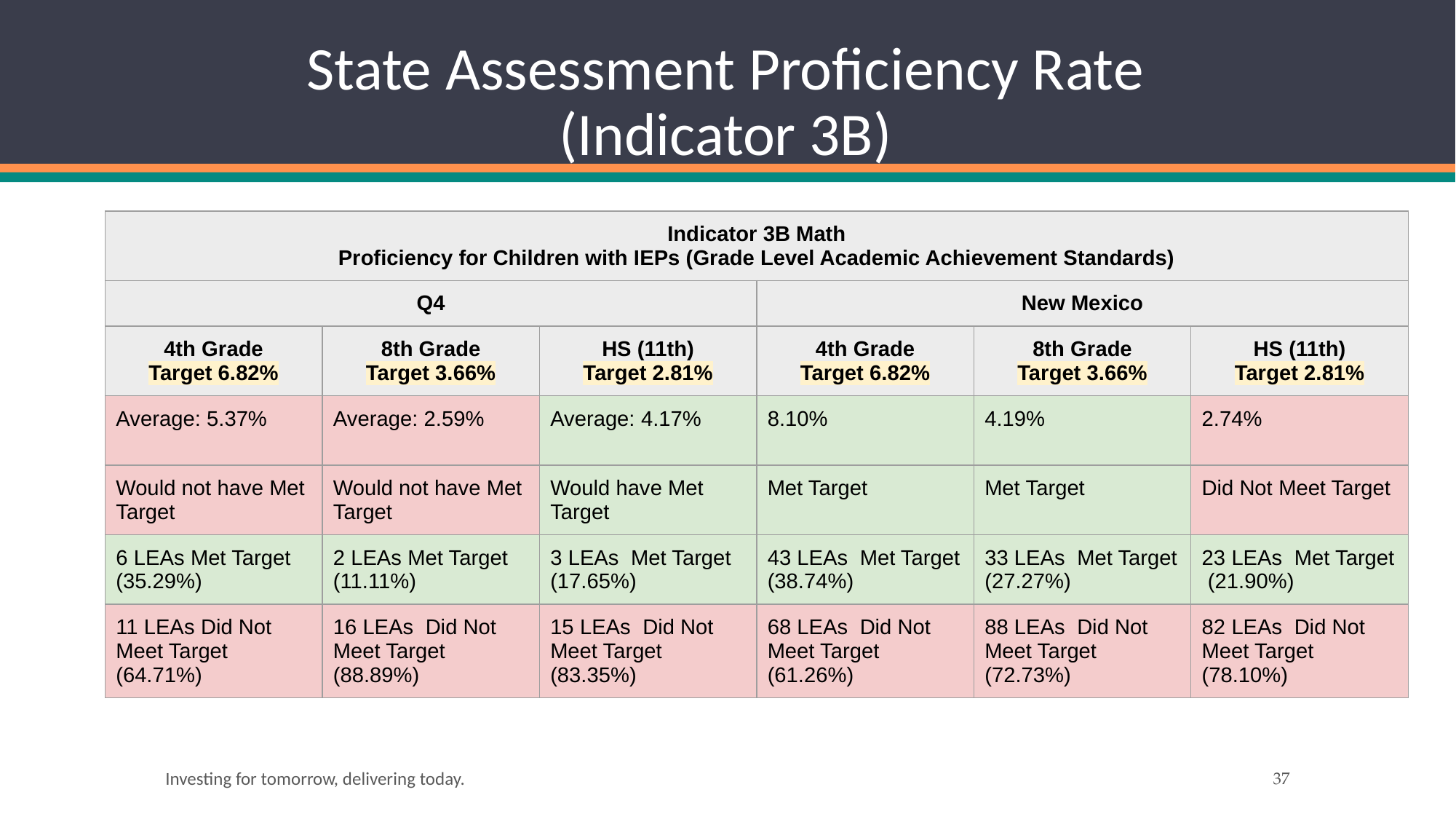

# State Assessment Proficiency Rate (Indicator 3B)
| Indicator 3B Math Proficiency for Children with IEPs (Grade Level Academic Achievement Standards) |  |  |  |  |  |
| --- | --- | --- | --- | --- | --- |
| Q4 |  |  | New Mexico |  |  |
| 4th Grade Target 6.82% | 8th Grade Target 3.66% | HS (11th) Target 2.81% | 4th Grade Target 6.82% | 8th Grade Target 3.66% | HS (11th) Target 2.81% |
| Average: 5.37% | Average: 2.59% | Average: 4.17% | 8.10% | 4.19% | 2.74% |
| Would not have Met Target | Would not have Met Target | Would have Met Target | Met Target | Met Target | Did Not Meet Target |
| 6 LEAs Met Target (35.29%) | 2 LEAs Met Target (11.11%) | 3 LEAs Met Target (17.65%) | 43 LEAs Met Target (38.74%) | 33 LEAs Met Target (27.27%) | 23 LEAs Met Target (21.90%) |
| 11 LEAs Did Not Meet Target (64.71%) | 16 LEAs Did Not Meet Target (88.89%) | 15 LEAs Did Not Meet Target (83.35%) | 68 LEAs Did Not Meet Target (61.26%) | 88 LEAs Did Not Meet Target (72.73%) | 82 LEAs Did Not Meet Target (78.10%) |
Investing for tomorrow, delivering today.
37